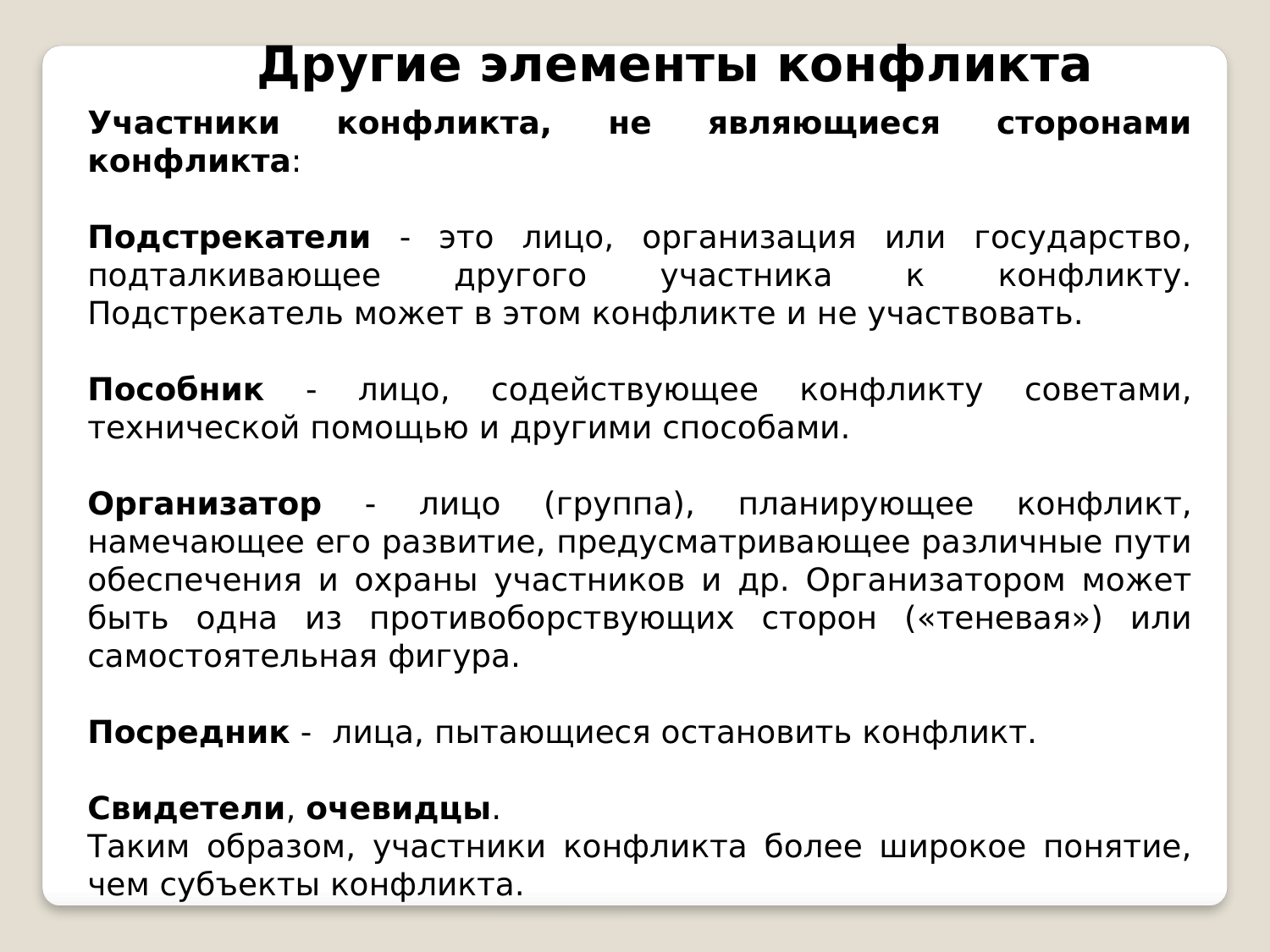

Другие элементы конфликта
Участники конфликта, не являющиеся сторонами конфликта:

Подстрекатели - это лицо, организация или государство, подталкивающее другого участника к конфликту. Подстрекатель может в этом конфликте и не участвовать.

Пособник - лицо, содействующее конфликту советами, технической помощью и другими способами.

Организатор - лицо (группа), планирующее конфликт, намечающее его развитие, предусматривающее различные пути обеспечения и охраны участников и др. Организатором может быть одна из противоборствующих сторон («теневая») или самостоятельная фигура.

Посредник -  лица, пытающиеся остановить конфликт.

Свидетели, очевидцы.
Таким образом, участники конфликта более широкое понятие, чем субъекты конфликта.